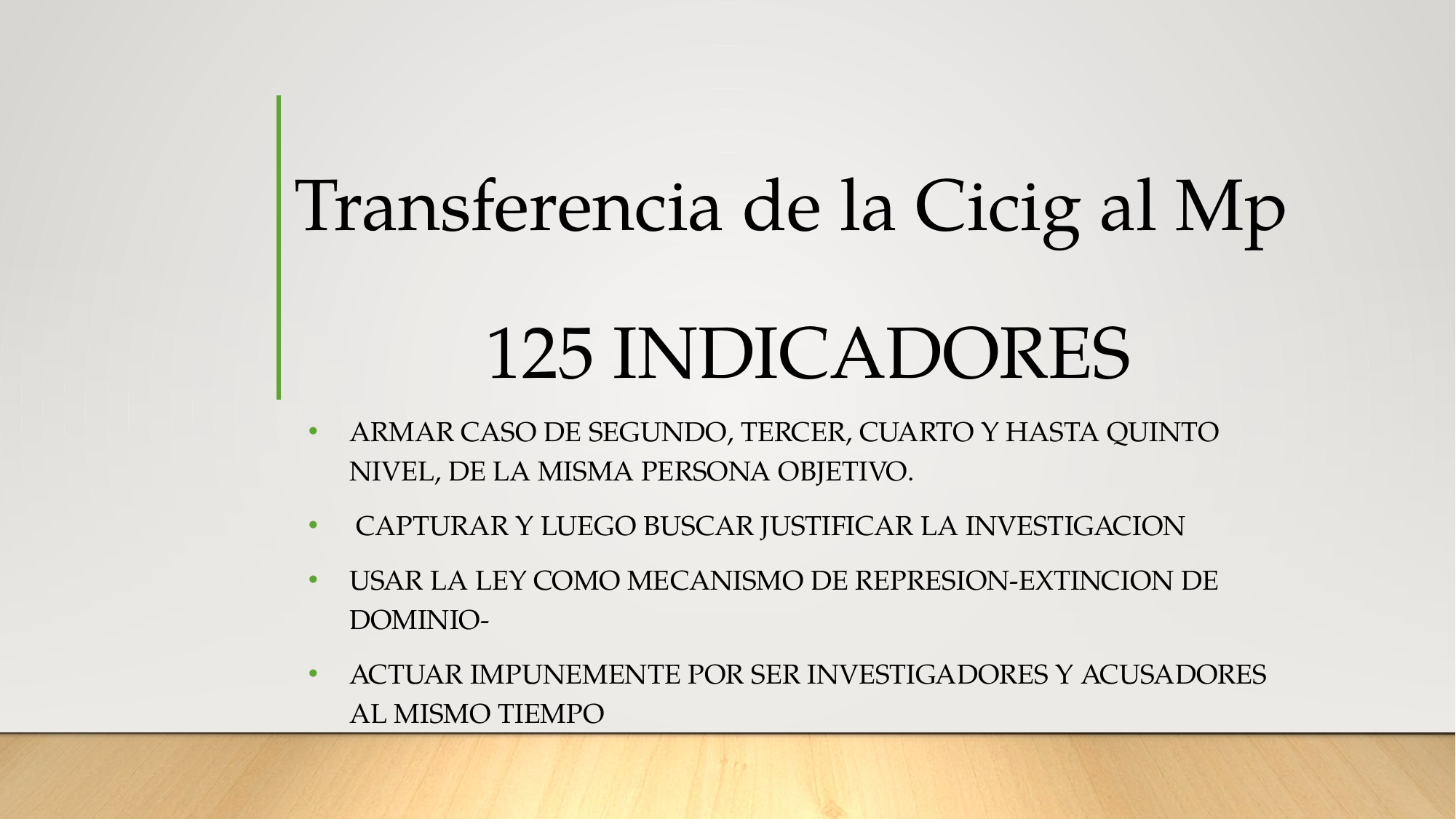

# Transferencia de la Cicig al Mp
125 iNDICADORES
ARMAR CASO DE SEGUNDO, TERCER, CUARTO Y HASTA QUINTO NIVEL, DE LA MISMA PERSONA OBJETIVO.
 CAPTURAR Y LUEGO BUSCAR JUSTIFICAR LA INVESTIGACION
USAR LA LEY COMO MECANISMO DE REPRESION-EXTINCION de dominio-
ACTUAR IMPUNEMENTE POR ser Investigadores Y ACUSAdores AL MISMO TIEMPO